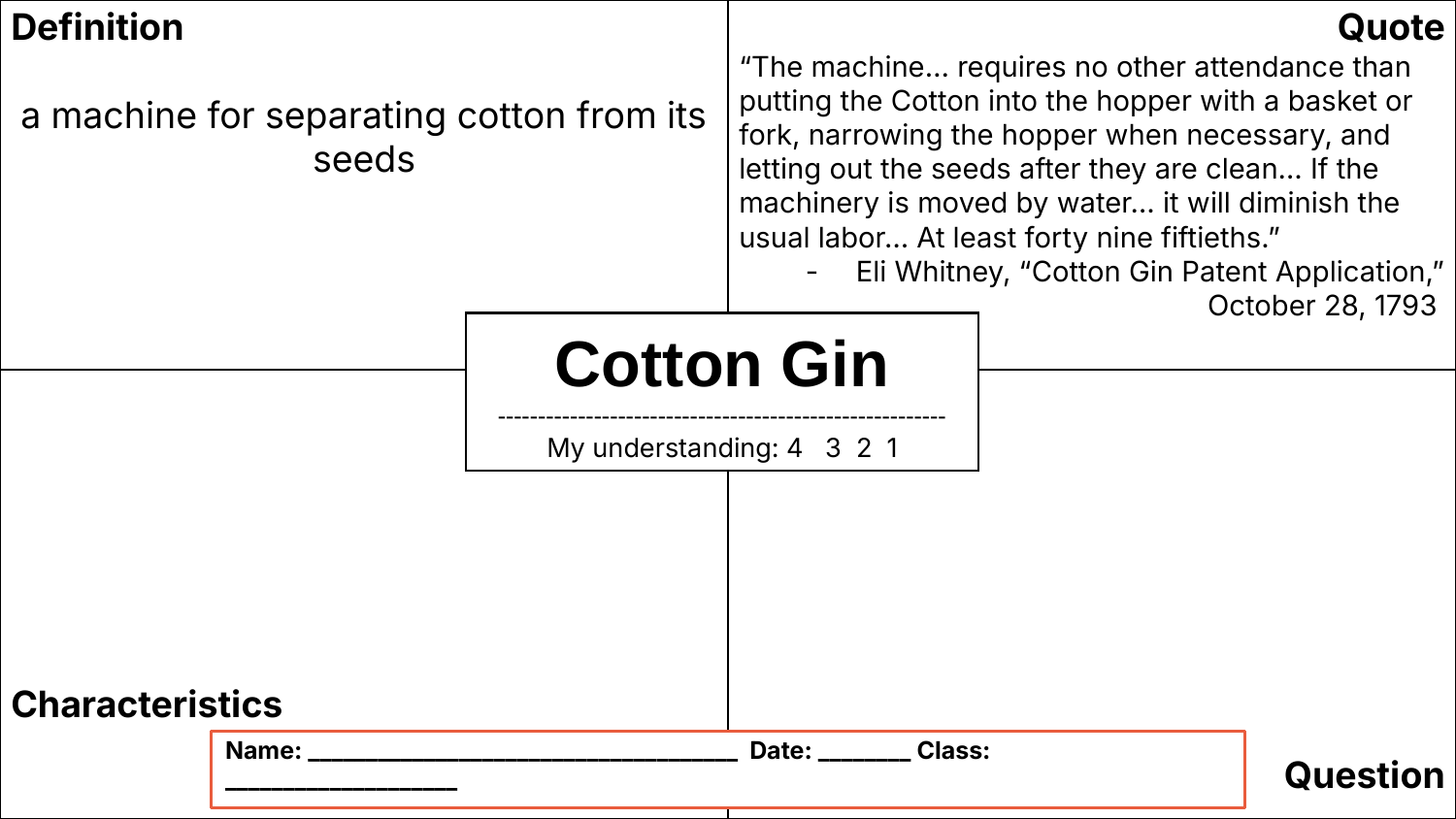

| Definition a machine for separating cotton from its seeds | Quote “The machine… requires no other attendance than putting the Cotton into the hopper with a basket or fork, narrowing the hopper when necessary, and letting out the seeds after they are clean… If the machinery is moved by water… it will diminish the usual labor… At least forty nine fiftieths.” Eli Whitney, “Cotton Gin Patent Application,” October 28, 1793 |
| --- | --- |
| Characteristics | Question |
Cotton Gin
--------------------------------------------------------
My understanding: 4   3  2  1
Name: _____________________________________  Date: ________ Class: ____________________